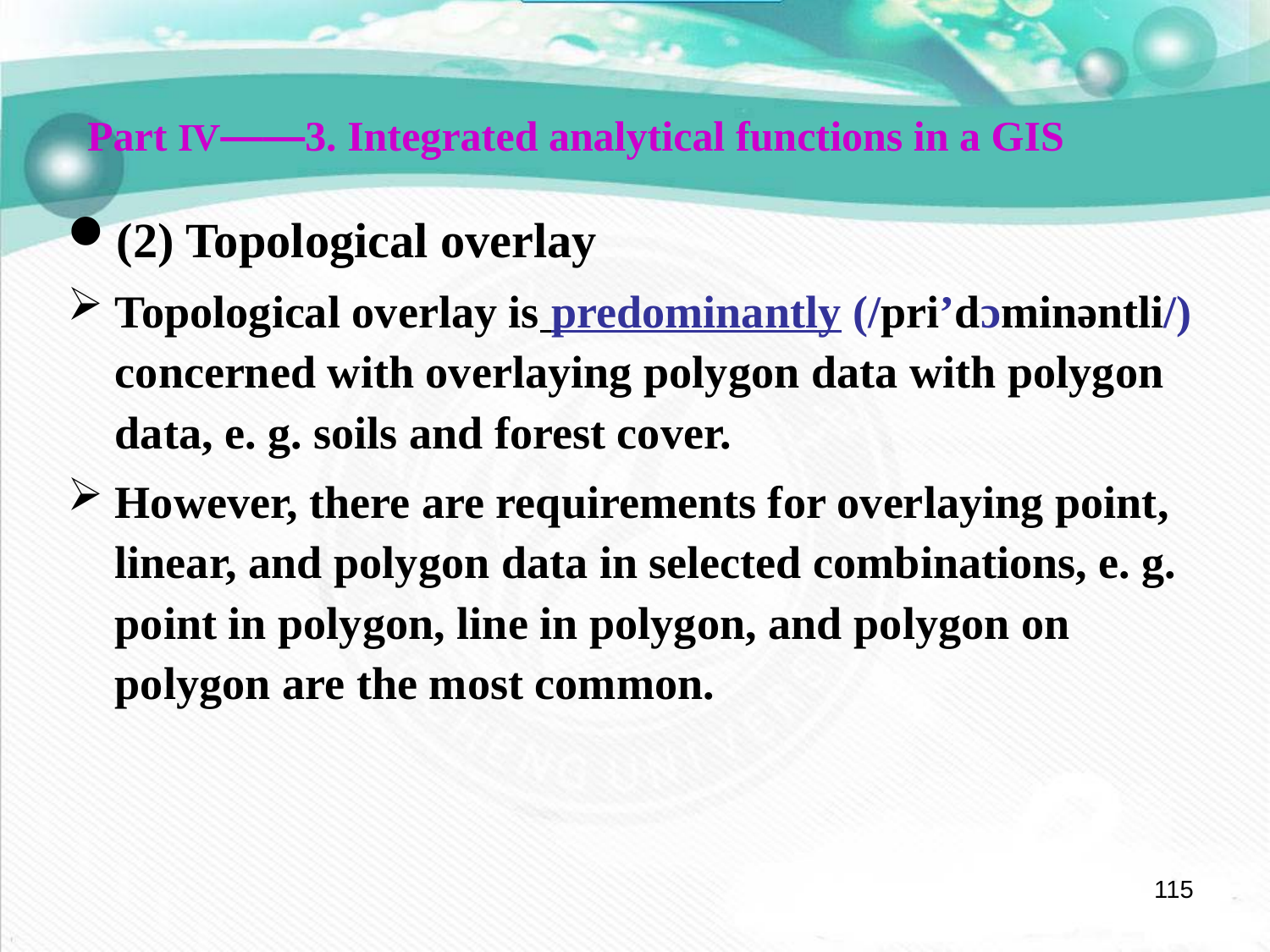

Part Ⅳ——3. Integrated analytical functions in a GIS
(2) Topological overlay
Topological overlay is predominantly (/pri’dɔminəntli/) concerned with overlaying polygon data with polygon data, e. g. soils and forest cover.
However, there are requirements for overlaying point, linear, and polygon data in selected combinations, e. g. point in polygon, line in polygon, and polygon on polygon are the most common.
115